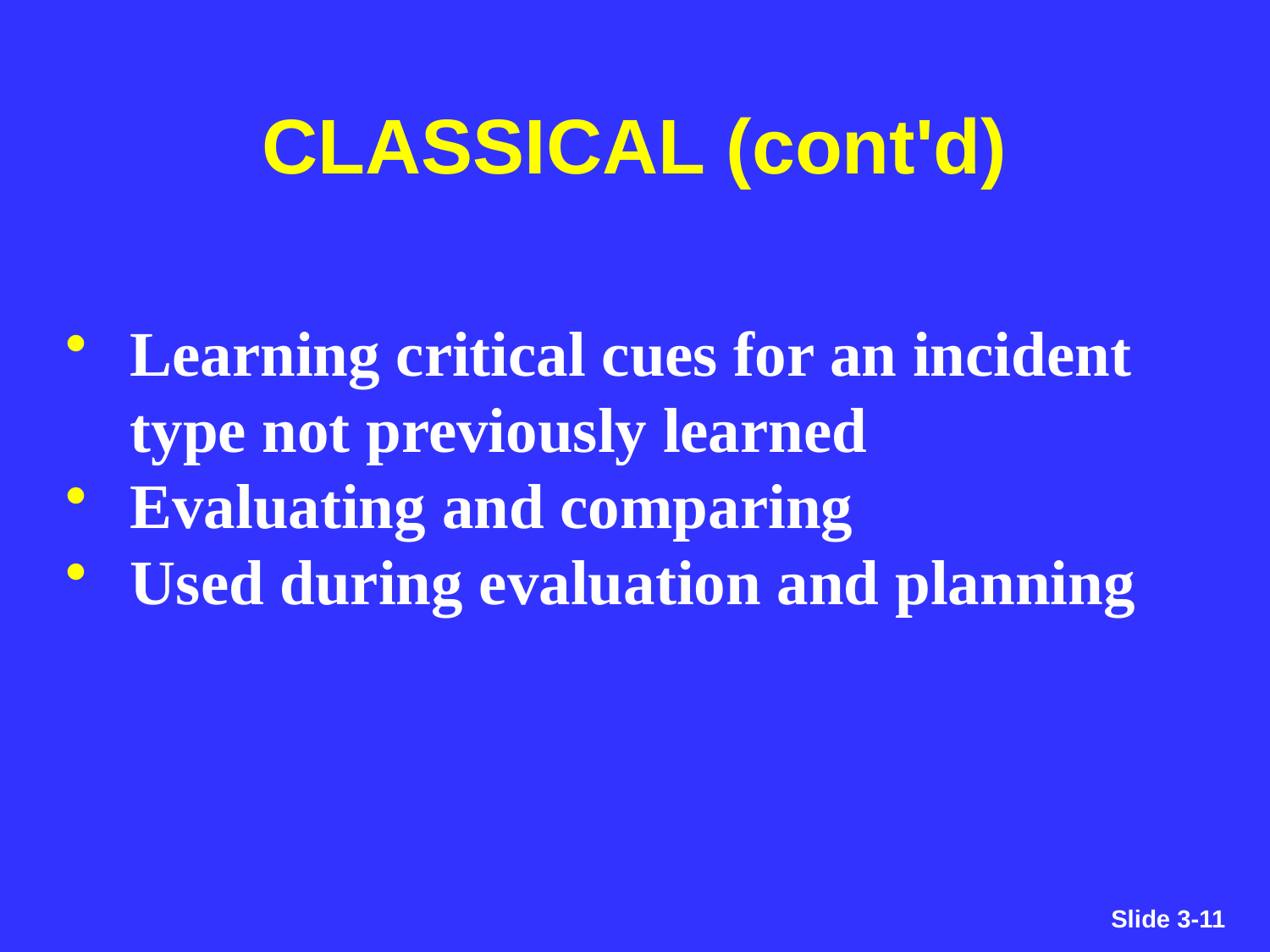

CLASSICAL (cont'd)
Learning critical cues for an incident type not previously learned
Evaluating and comparing
Used during evaluation and planning
Slide 3-11